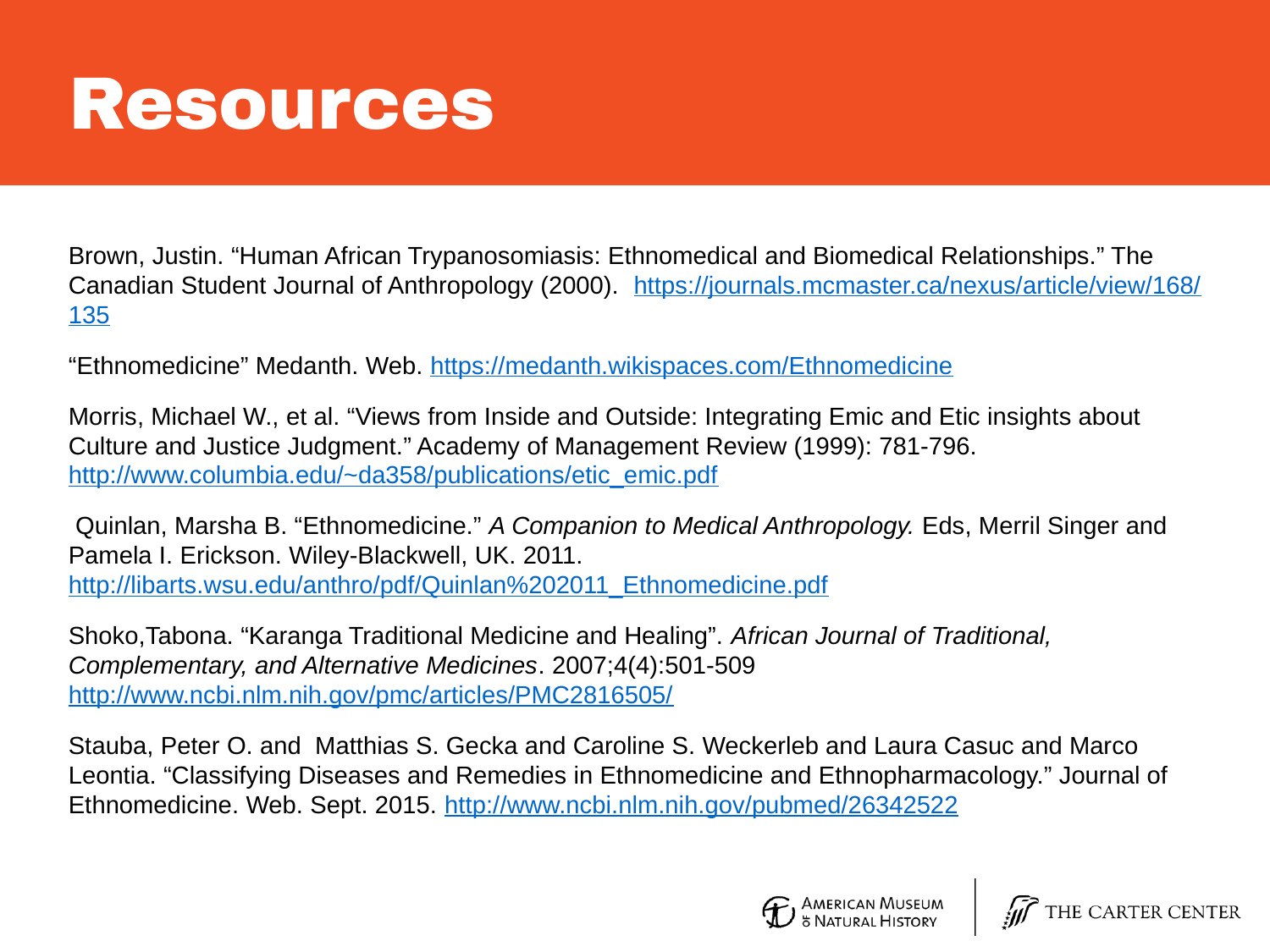

# Resources
Brown, Justin. “Human African Trypanosomiasis: Ethnomedical and Biomedical Relationships.” The Canadian Student Journal of Anthropology (2000).  https://journals.mcmaster.ca/nexus/article/view/168/135
“Ethnomedicine” Medanth. Web. https://medanth.wikispaces.com/Ethnomedicine
Morris, Michael W., et al. “Views from Inside and Outside: Integrating Emic and Etic insights about Culture and Justice Judgment.” Academy of Management Review (1999): 781-796.  http://www.columbia.edu/~da358/publications/etic_emic.pdf
 Quinlan, Marsha B. “Ethnomedicine.” A Companion to Medical Anthropology. Eds, Merril Singer and Pamela I. Erickson. Wiley-Blackwell, UK. 2011.   http://libarts.wsu.edu/anthro/pdf/Quinlan%202011_Ethnomedicine.pdf
Shoko,Tabona. “Karanga Traditional Medicine and Healing”. African Journal of Traditional, Complementary, and Alternative Medicines. 2007;4(4):501-509 http://www.ncbi.nlm.nih.gov/pmc/articles/PMC2816505/
Stauba, Peter O. and  Matthias S. Gecka and Caroline S. Weckerleb and Laura Casuc and Marco Leontia. “Classifying Diseases and Remedies in Ethnomedicine and Ethnopharmacology.” Journal of Ethnomedicine. Web. Sept. 2015. http://www.ncbi.nlm.nih.gov/pubmed/26342522